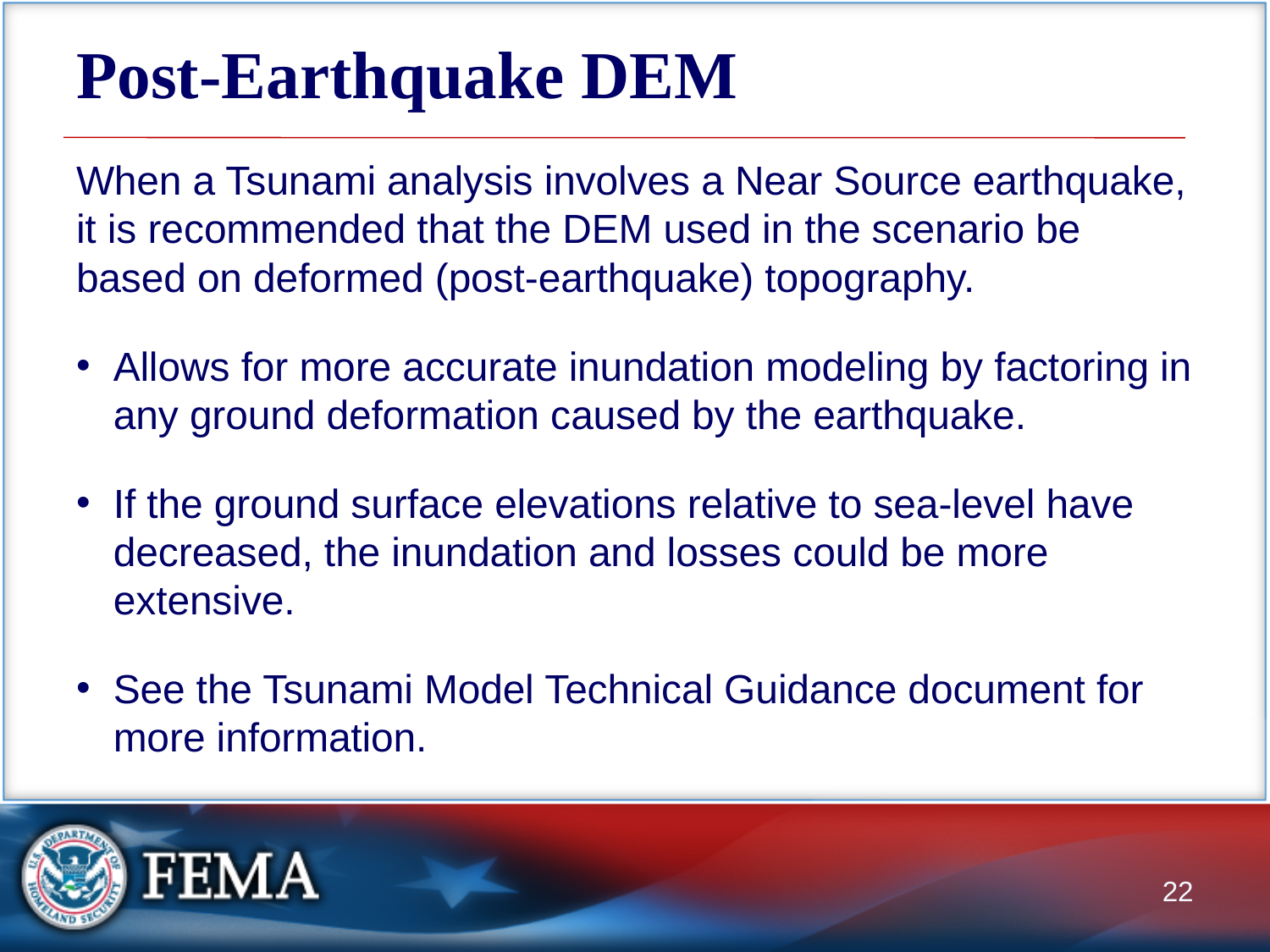

# Post-Earthquake DEM
When a Tsunami analysis involves a Near Source earthquake, it is recommended that the DEM used in the scenario be based on deformed (post-earthquake) topography.
Allows for more accurate inundation modeling by factoring in any ground deformation caused by the earthquake.
If the ground surface elevations relative to sea-level have decreased, the inundation and losses could be more extensive.
See the Tsunami Model Technical Guidance document for more information.
22